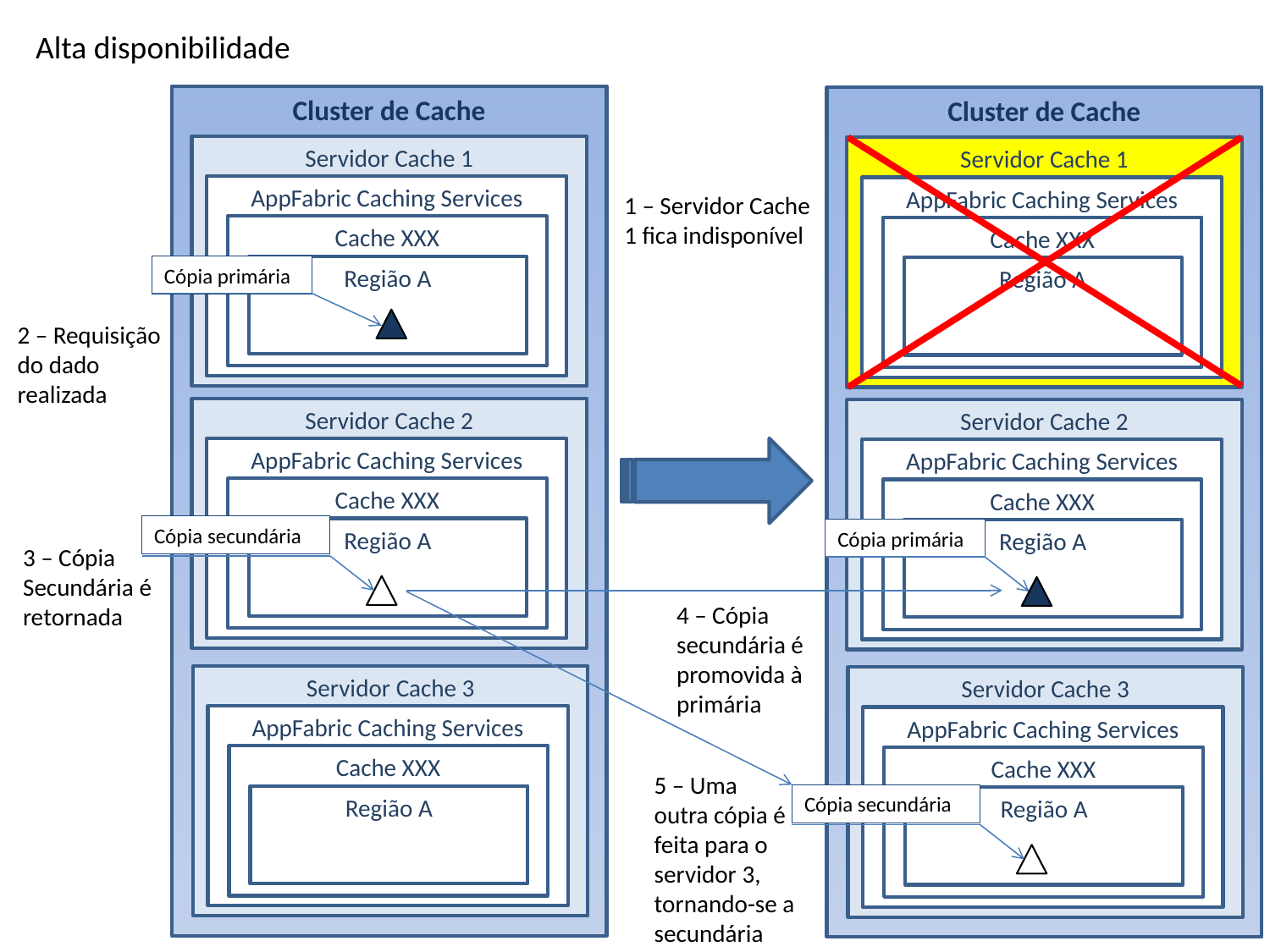

Alta disponibilidade
Cluster de Cache
Cluster de Cache
Servidor Cache 1
Servidor Cache 1
AppFabric Caching Services
AppFabric Caching Services
1 – Servidor Cache  1 fica indisponível
Cache XXX
Cache XXX
Cópia primária
Região A
Região A

2 – Requisição
do dado
realizada
Servidor Cache 2
Servidor Cache 2
AppFabric Caching Services

AppFabric Caching Services
Cache XXX
Cache XXX
Cópia secundária
Região A
Cópia primária
Região A
3 – Cópia
Secundária é
retornada

4 – Cópia secundária é promovida à primária
Servidor Cache 3
Servidor Cache 3
AppFabric Caching Services
AppFabric Caching Services
Cache XXX
Cache XXX
5 – Uma outra cópia é
feita para o servidor 3, tornando-se a
secundária
Cópia secundária
Região A
Região A